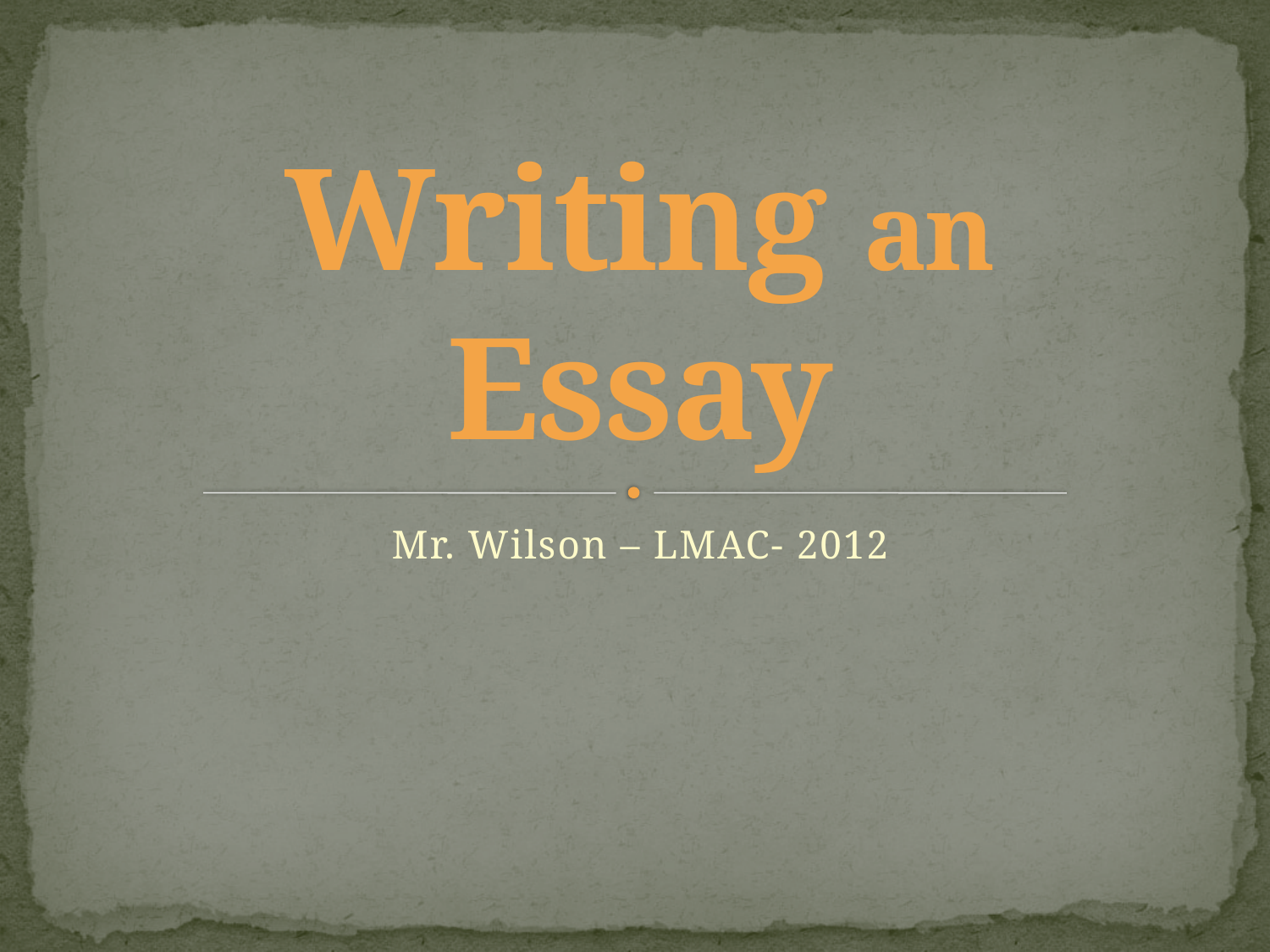

# Writing an Essay
Mr. Wilson – LMAC- 2012